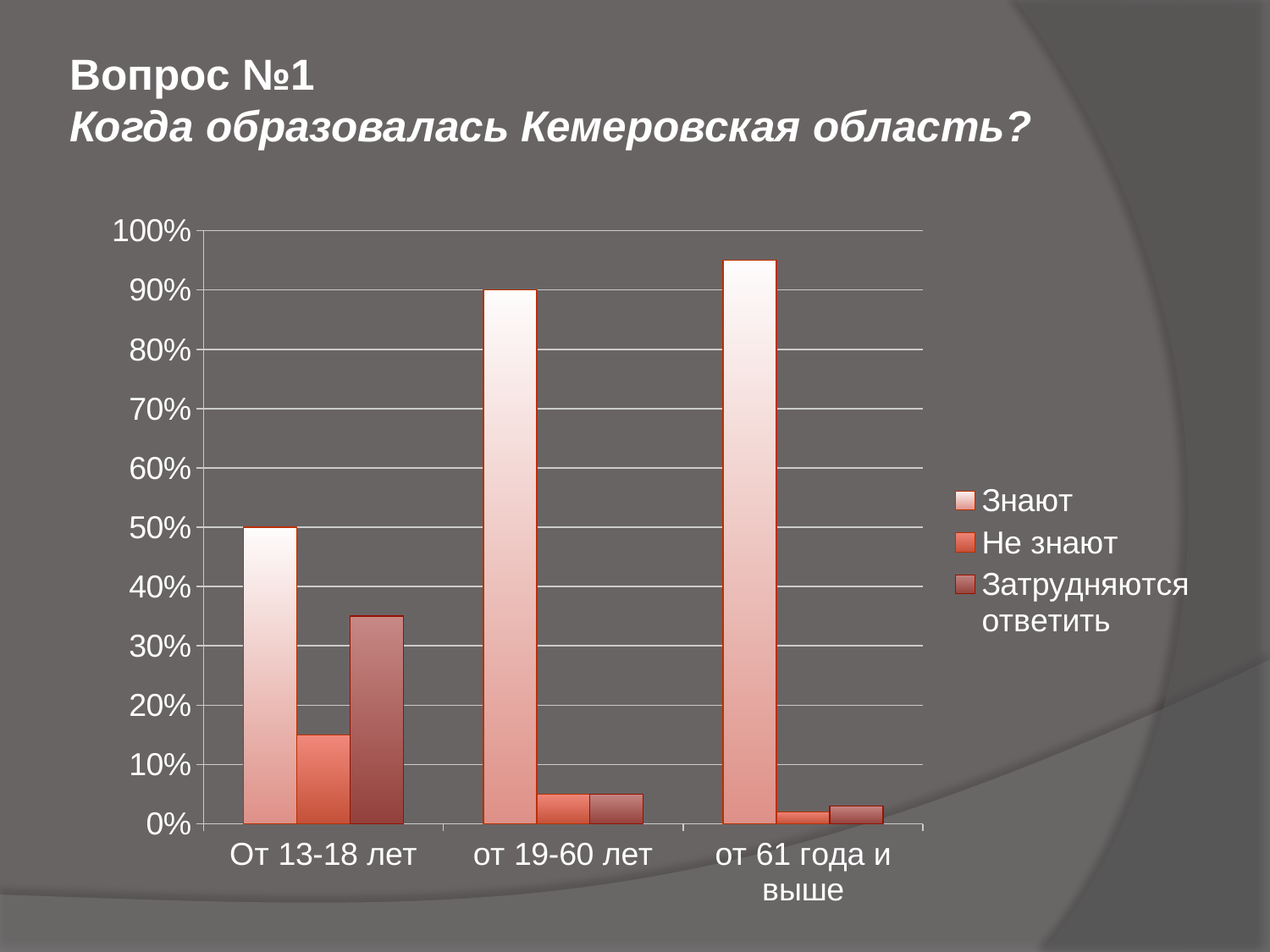

# Вопрос №1 Когда образовалась Кемеровская область?

### Chart

| Category | Знают | Не знают | Затрудняются ответить |
|---|---|---|---|
| От 13-18 лет | 0.5 | 0.15 | 0.35 |
| от 19-60 лет | 0.9 | 0.05 | 0.05 |
| от 61 года и выше | 0.95 | 0.02 | 0.03 |